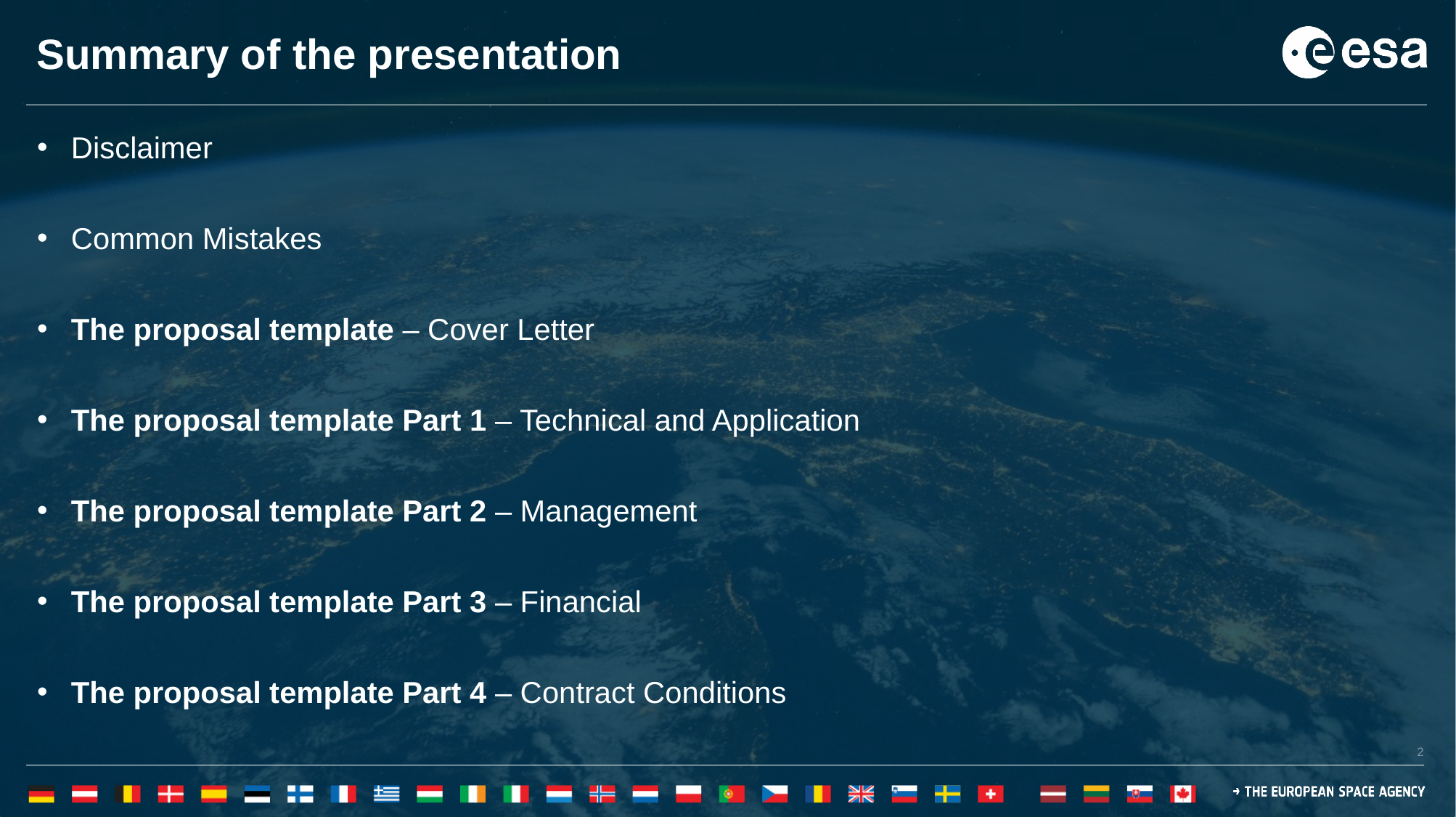

# Summary of the presentation
Disclaimer
Common Mistakes
The proposal template – Cover Letter
The proposal template Part 1 – Technical and Application
The proposal template Part 2 – Management
The proposal template Part 3 – Financial
The proposal template Part 4 – Contract Conditions